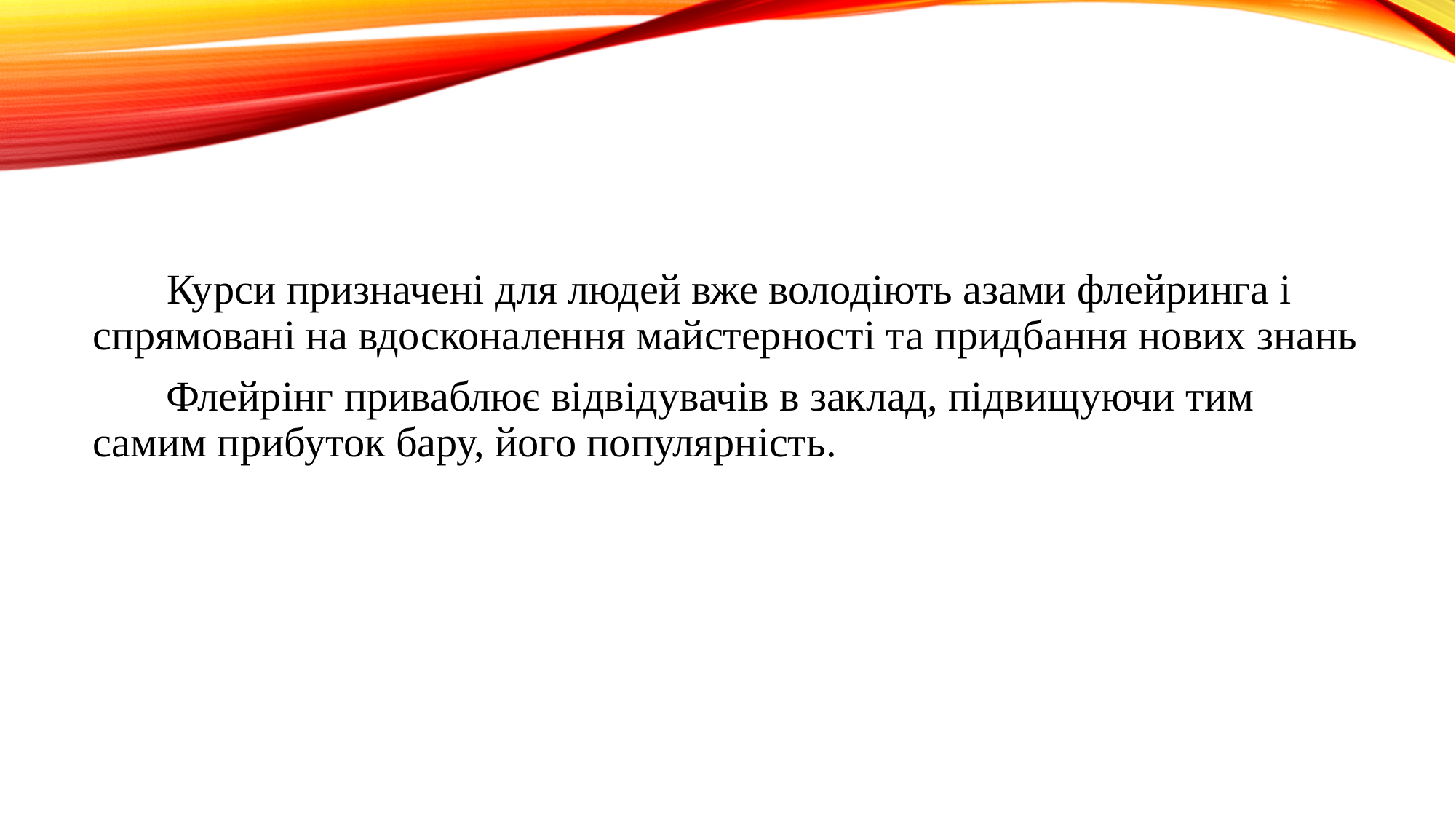

Курси призначені для людей вже володіють азами флейринга і спрямовані на вдосконалення майстерності та придбання нових знань
       Флейрінг приваблює відвідувачів в заклад, підвищуючи тим самим прибуток бару, його популярність.